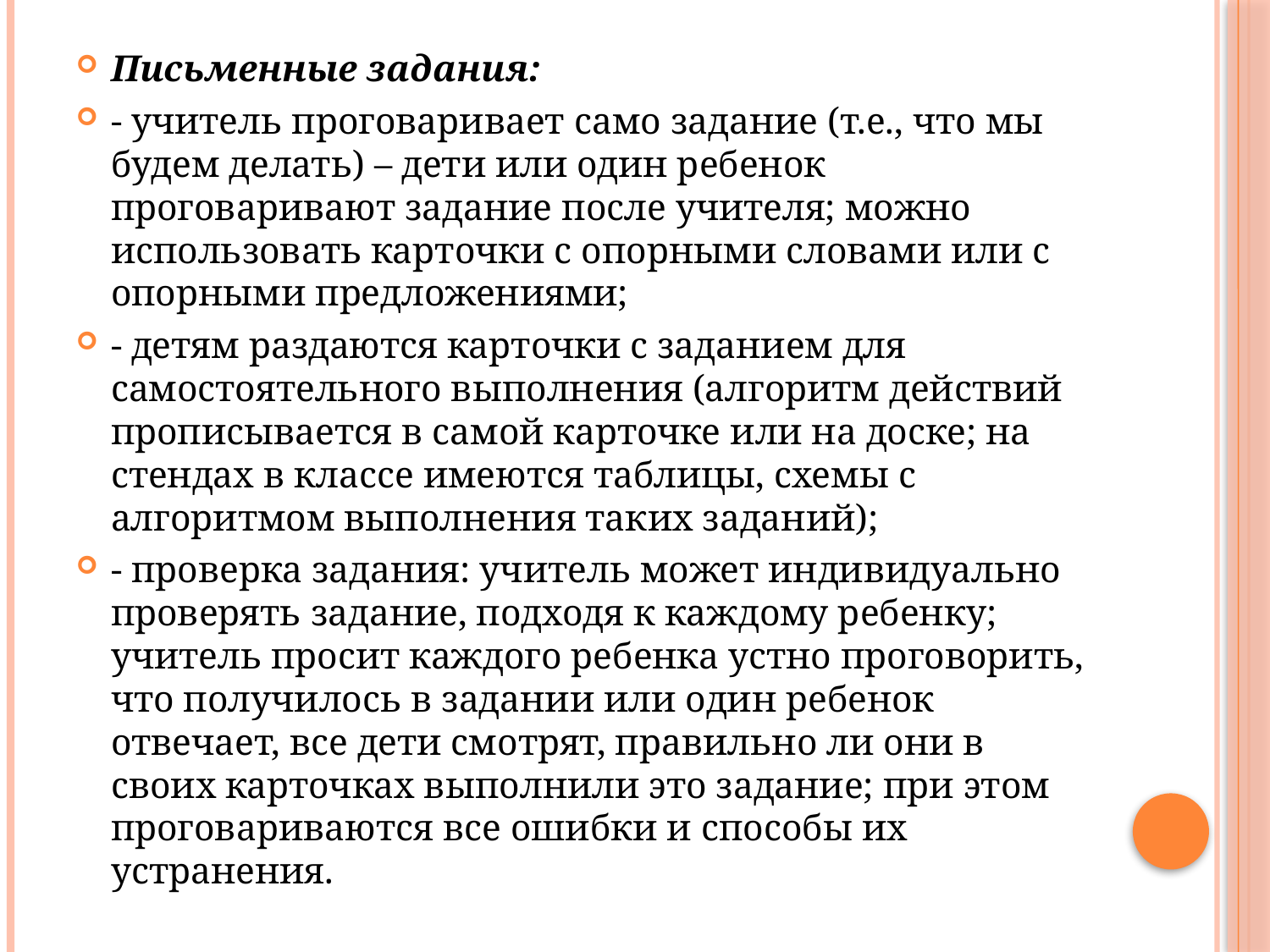

Письменные задания:
- учитель проговаривает само задание (т.е., что мы будем делать) – дети или один ребенок проговаривают задание после учителя; можно использовать карточки с опорными словами или с опорными предложениями;
- детям раздаются карточки с заданием для самостоятельного выполнения (алгоритм действий прописывается в самой карточке или на доске; на стендах в классе имеются таблицы, схемы с алгоритмом выполнения таких заданий);
- проверка задания: учитель может индивидуально проверять задание, подходя к каждому ребенку; учитель просит каждого ребенка устно проговорить, что получилось в задании или один ребенок отвечает, все дети смотрят, правильно ли они в своих карточках выполнили это задание; при этом проговариваются все ошибки и способы их устранения.